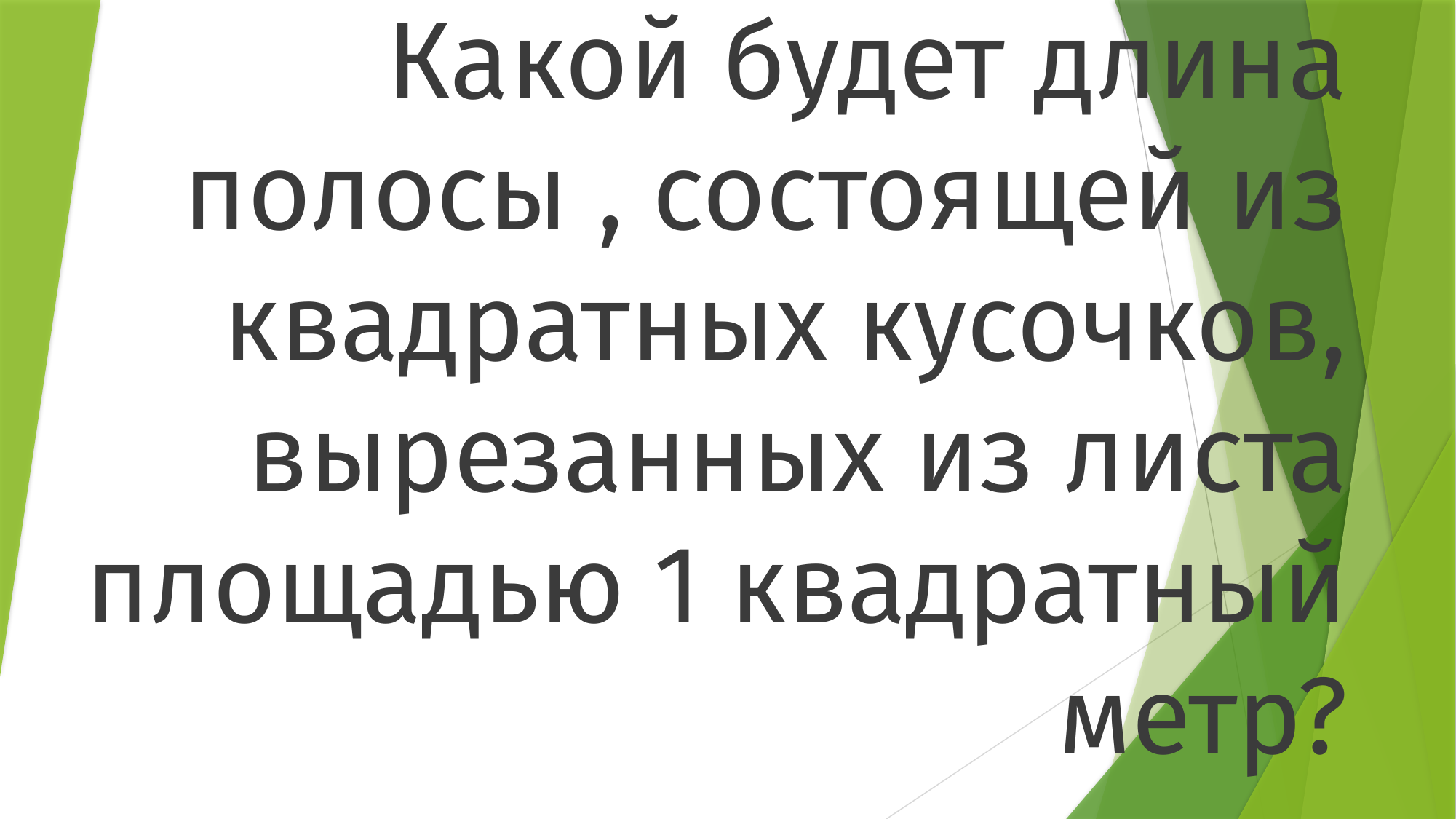

# 10 баллов Какой будет длина полосы , состоящей из квадратных кусочков, вырезанных из листа площадью 1 квадратный метр?